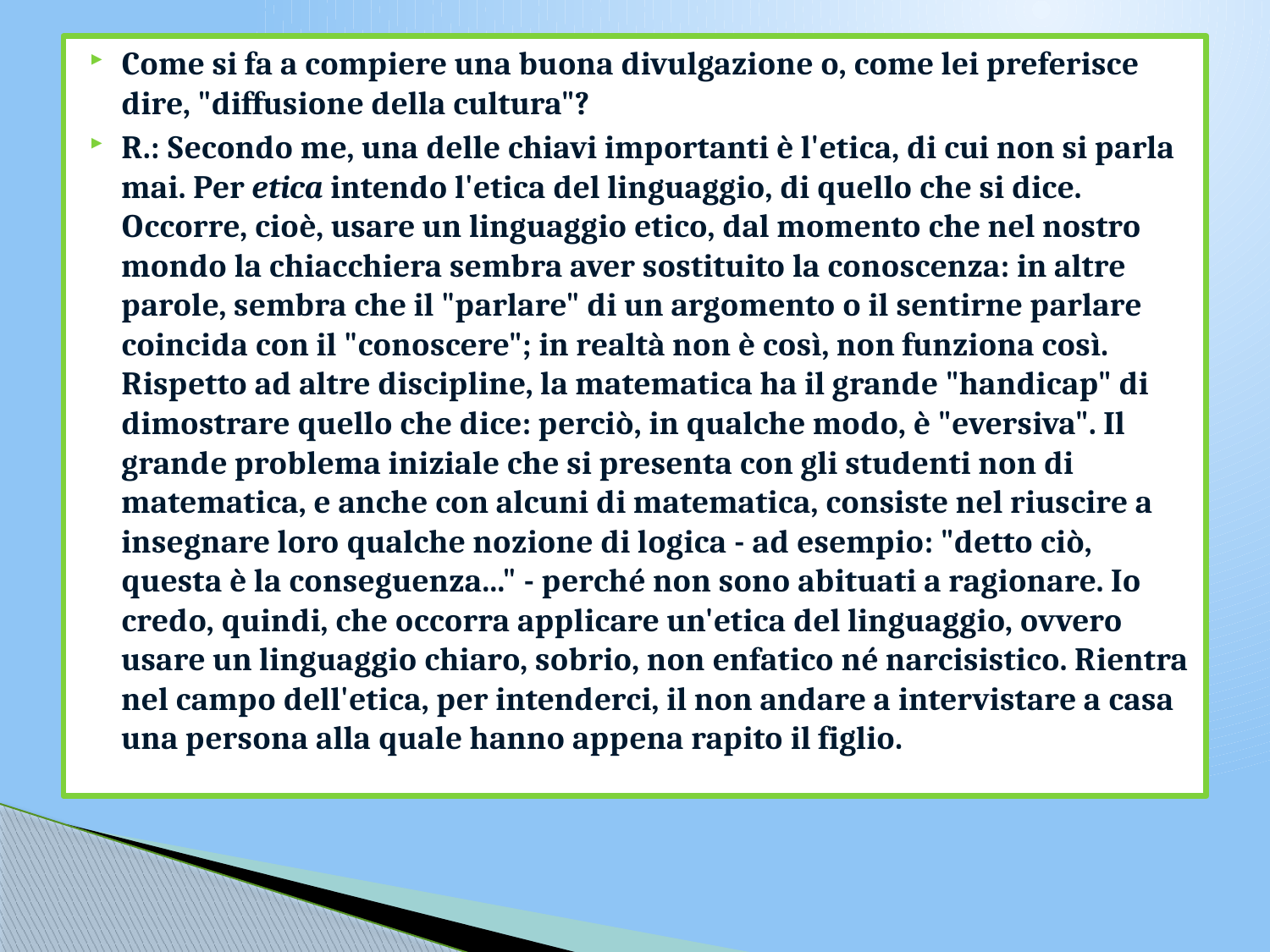

Come si fa a compiere una buona divulgazione o, come lei preferisce dire, "diffusione della cultura"?
R.: Secondo me, una delle chiavi importanti è l'etica, di cui non si parla mai. Per etica intendo l'etica del linguaggio, di quello che si dice. Occorre, cioè, usare un linguaggio etico, dal momento che nel nostro mondo la chiacchiera sembra aver sostituito la conoscenza: in altre parole, sembra che il "parlare" di un argomento o il sentirne parlare coincida con il "conoscere"; in realtà non è così, non funziona così. Rispetto ad altre discipline, la matematica ha il grande "handicap" di dimostrare quello che dice: perciò, in qualche modo, è "eversiva". Il grande problema iniziale che si presenta con gli studenti non di matematica, e anche con alcuni di matematica, consiste nel riuscire a insegnare loro qualche nozione di logica - ad esempio: "detto ciò, questa è la conseguenza..." - perché non sono abituati a ragionare. Io credo, quindi, che occorra applicare un'etica del linguaggio, ovvero usare un linguaggio chiaro, sobrio, non enfatico né narcisistico. Rientra nel campo dell'etica, per intenderci, il non andare a intervistare a casa una persona alla quale hanno appena rapito il figlio.